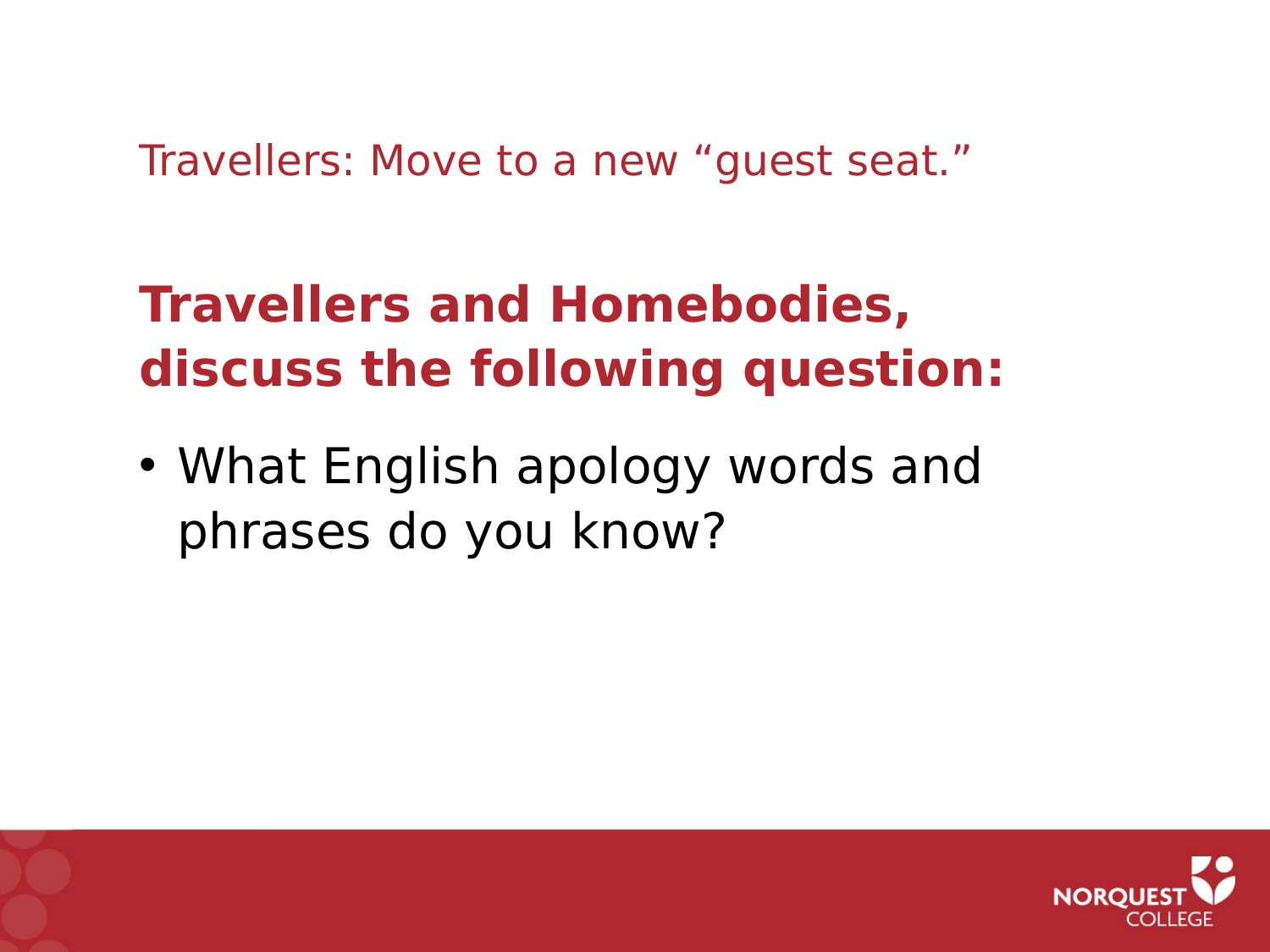

Travellers: Move to a new “guest seat.”
Travellers and Homebodies, discuss the following question:
What English apology words and phrases do you know?